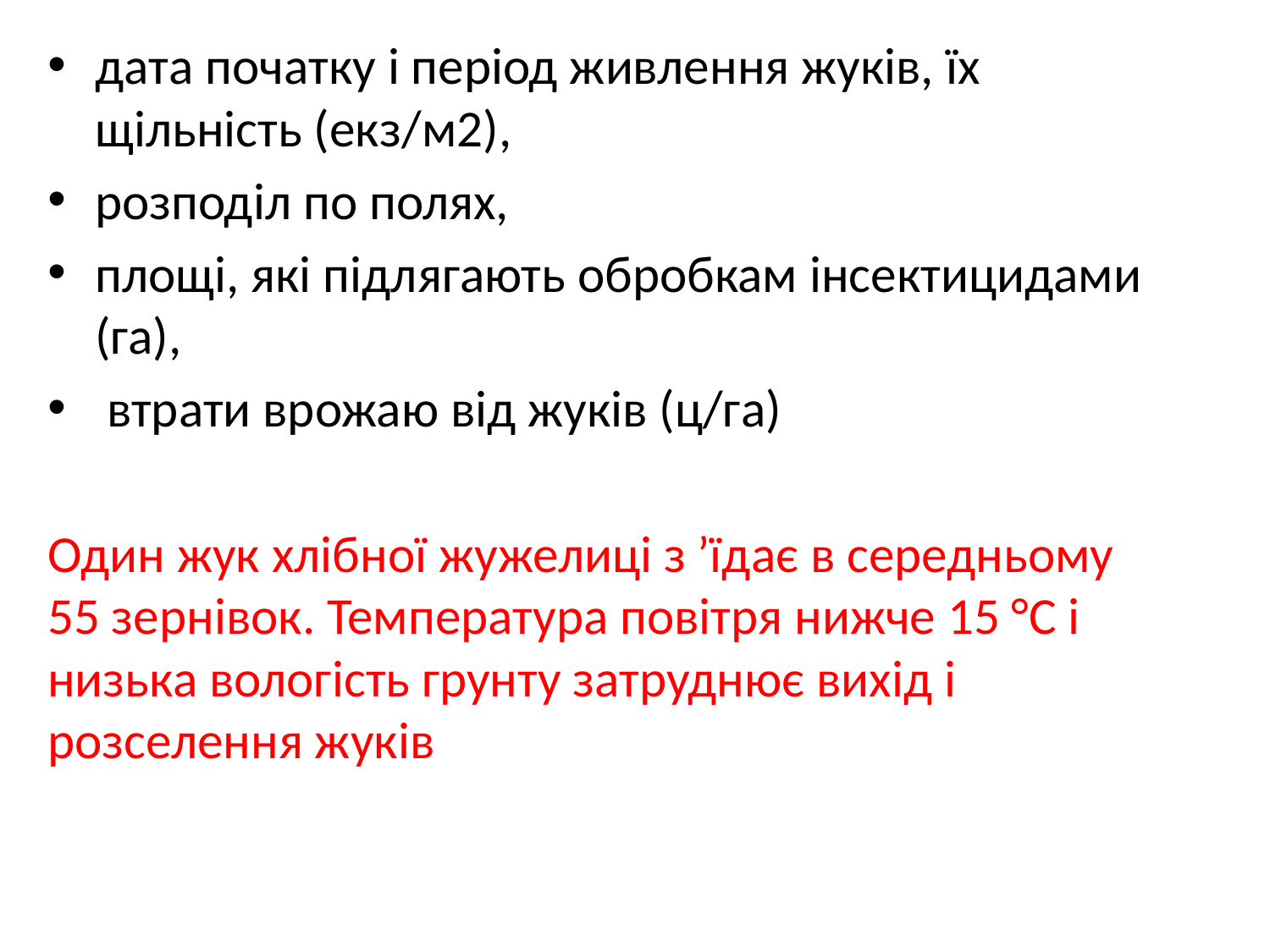

дата початку і період живлення жуків, їх щільність (екз/м2),
розподіл по полях,
площі, які підлягають обробкам інсектицидами (га),
 втрати врожаю від жуків (ц/га)

Один жук хлібної жужелиці з ’їдає в середньому 55 зернівок. Температура повітря нижче 15 °С і низька вологість грунту затруднює вихід і розселення жуків